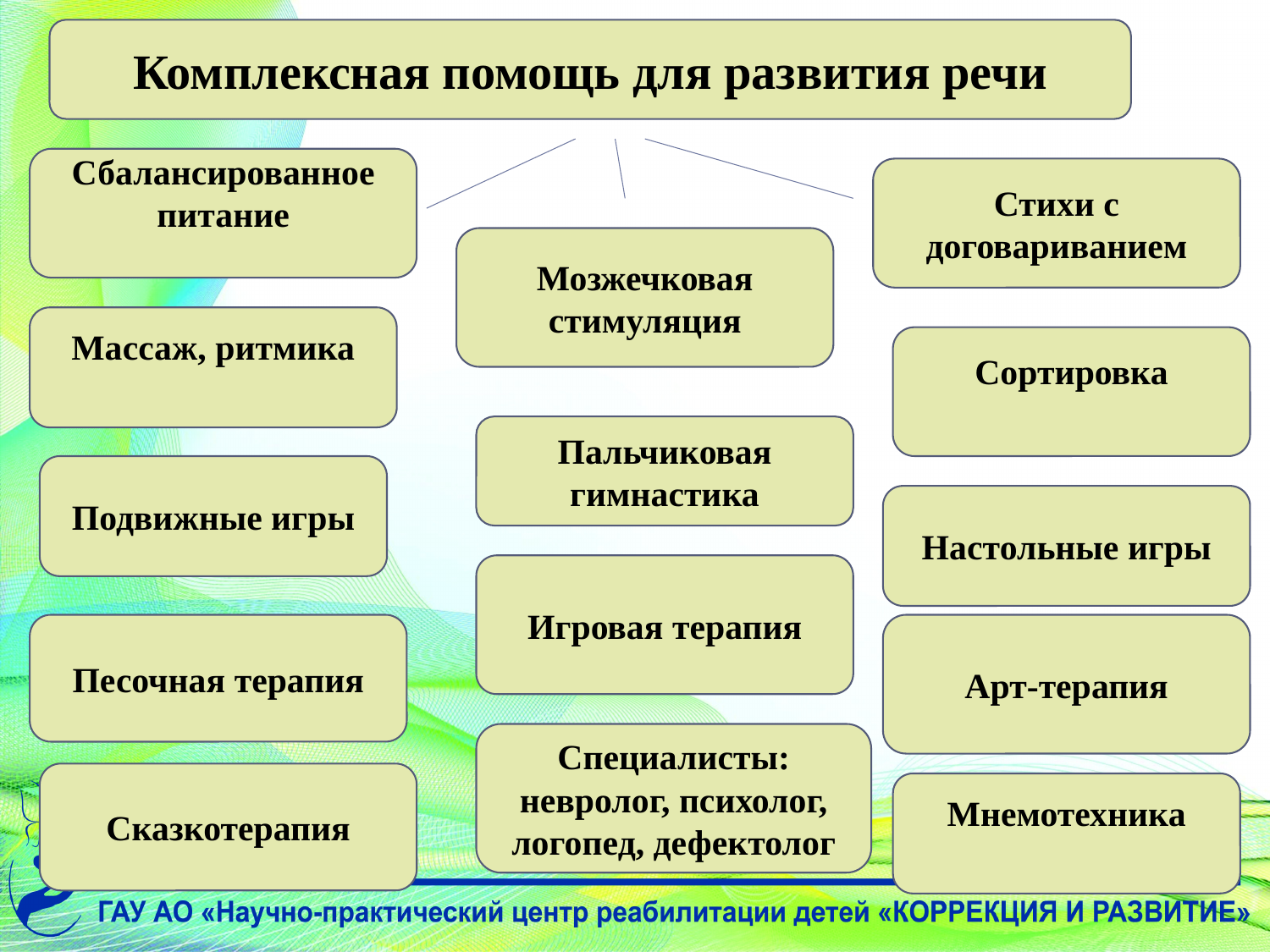

Комплексная помощь для развития речи
#
Сбалансированное питание

Стихи с договариванием
Мозжечковая стимуляция
Массаж, ритмика

 Сортировка

Пальчиковая гимнастика
Подвижные игры
Настольные игры
Игровая терапия
Песочная терапия
Арт-терапия
Специалисты: невролог, психолог, логопед, дефектолог
Сказкотерапия
Мнемотехника